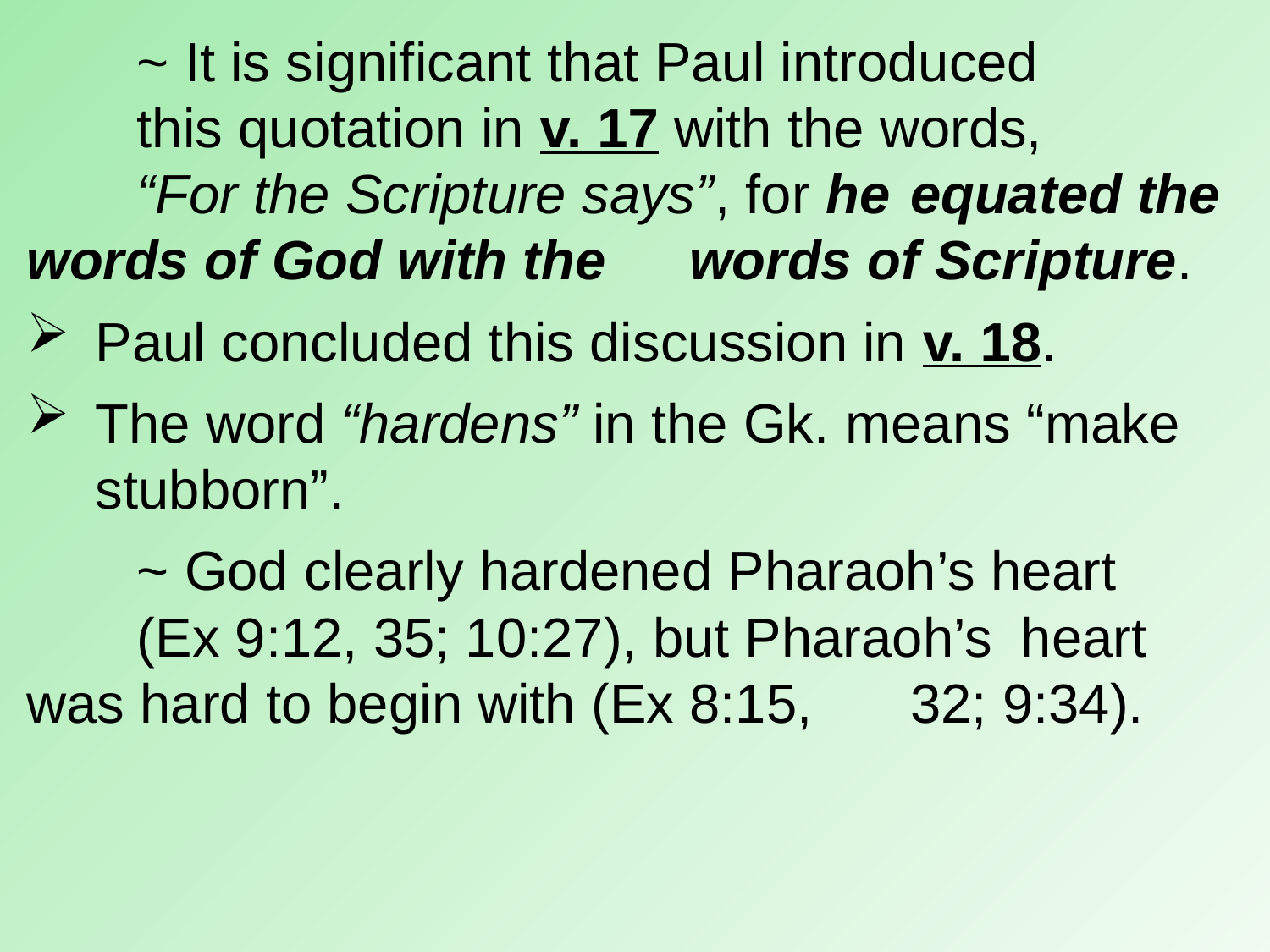

~ It is significant that Paul introduced 						this quotation in v. 17 with the words, 					“For the Scripture says”, for he 							equated the words of God with the 						words of Scripture.
Paul concluded this discussion in v. 18.
The word “hardens” in the Gk. means “make stubborn”.
		~ God clearly hardened Pharaoh’s heart 					(Ex 9:12, 35; 10:27), but Pharaoh’s 						heart was hard to begin with (Ex 8:15, 					32; 9:34).